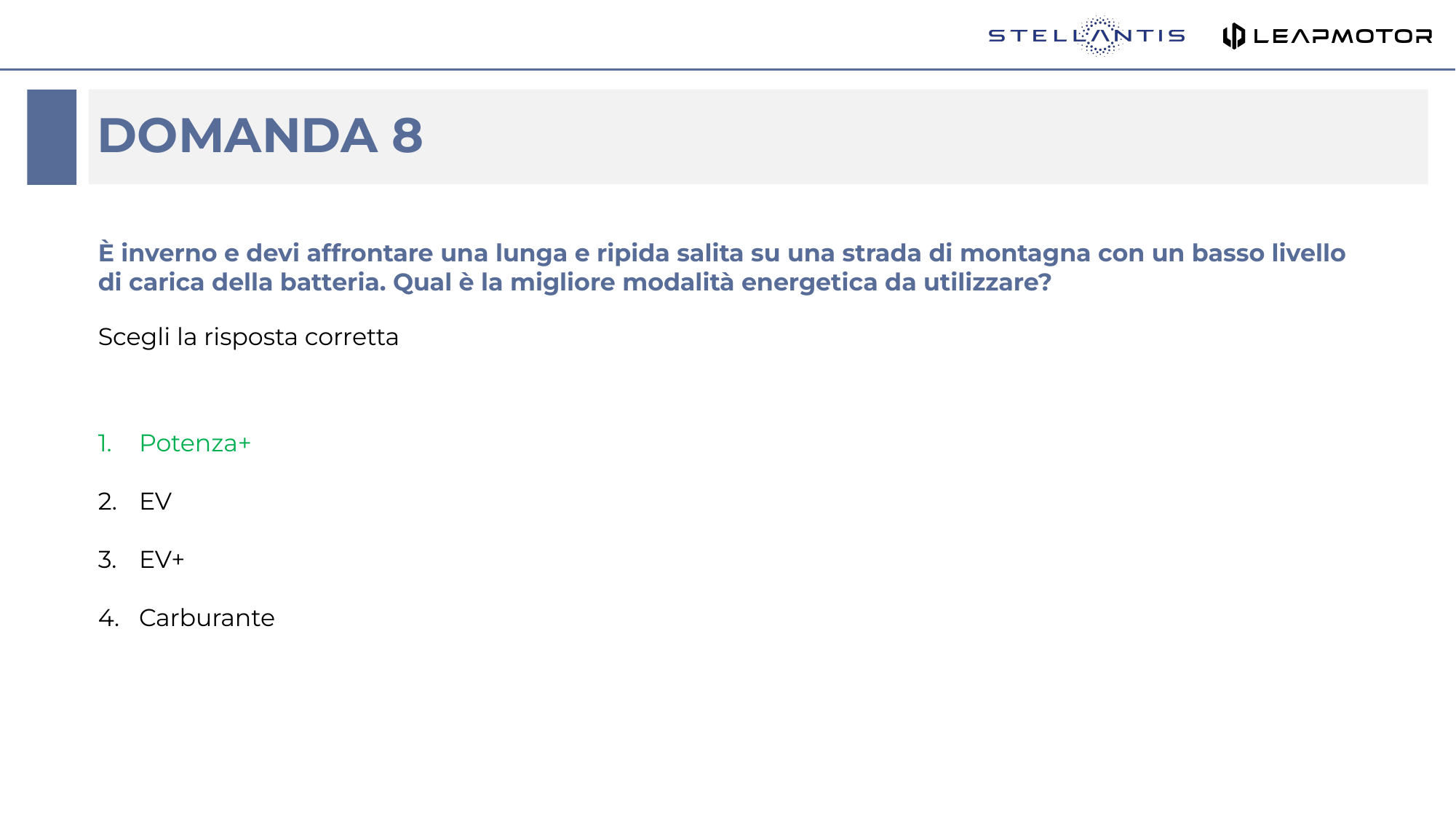

# Domanda 8
È inverno e devi affrontare una lunga e ripida salita su una strada di montagna con un basso livello di carica della batteria. Qual è la migliore modalità energetica da utilizzare?
Scegli la risposta corretta
Potenza+

EV

EV+

Carburante